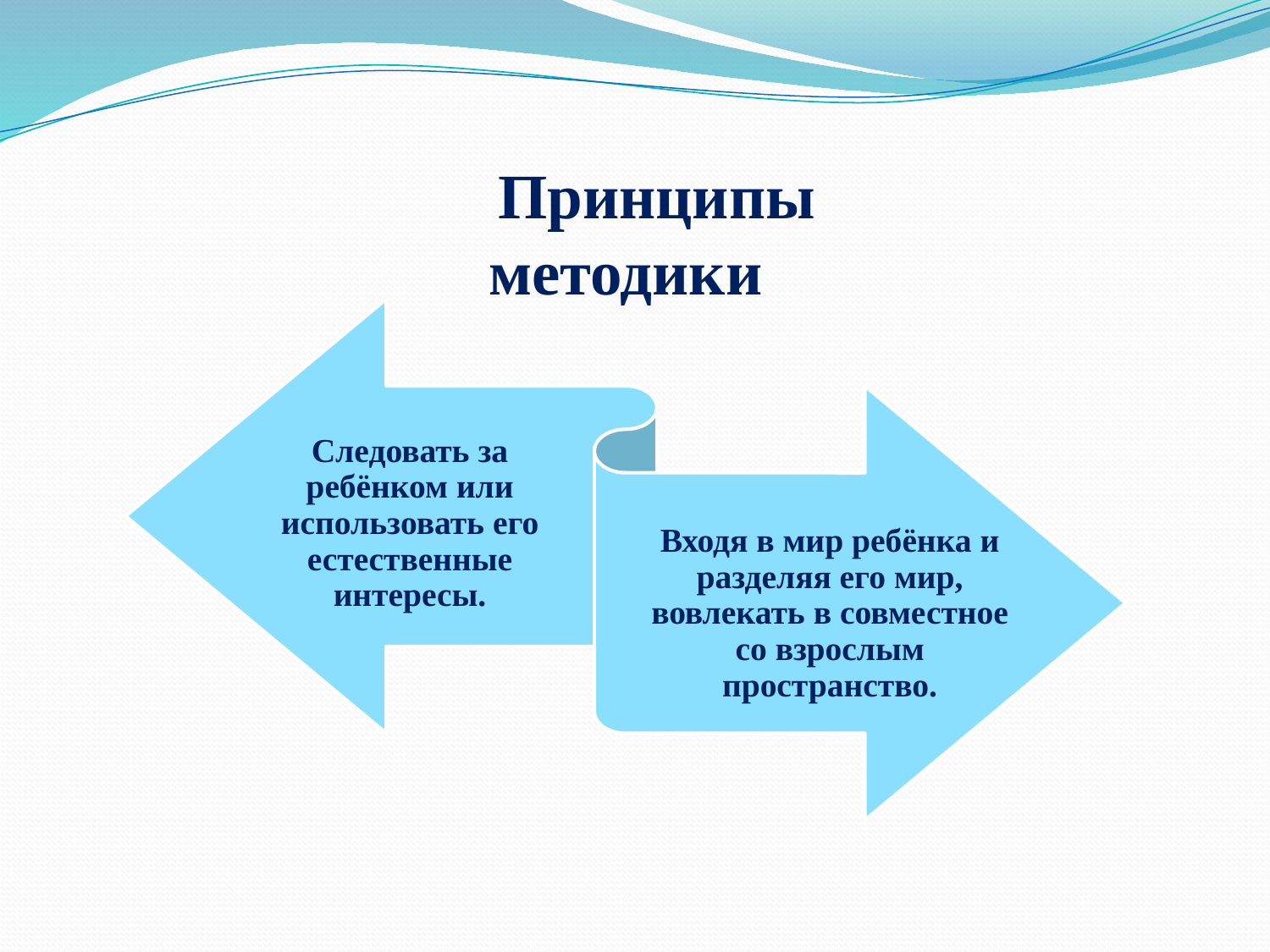

Принципы методики

Следовать за ребёнком или использовать его естественные интересы.
Входя в мир ребёнка и разделяя его мир, вовлекать в совместное со взрослым пространство.